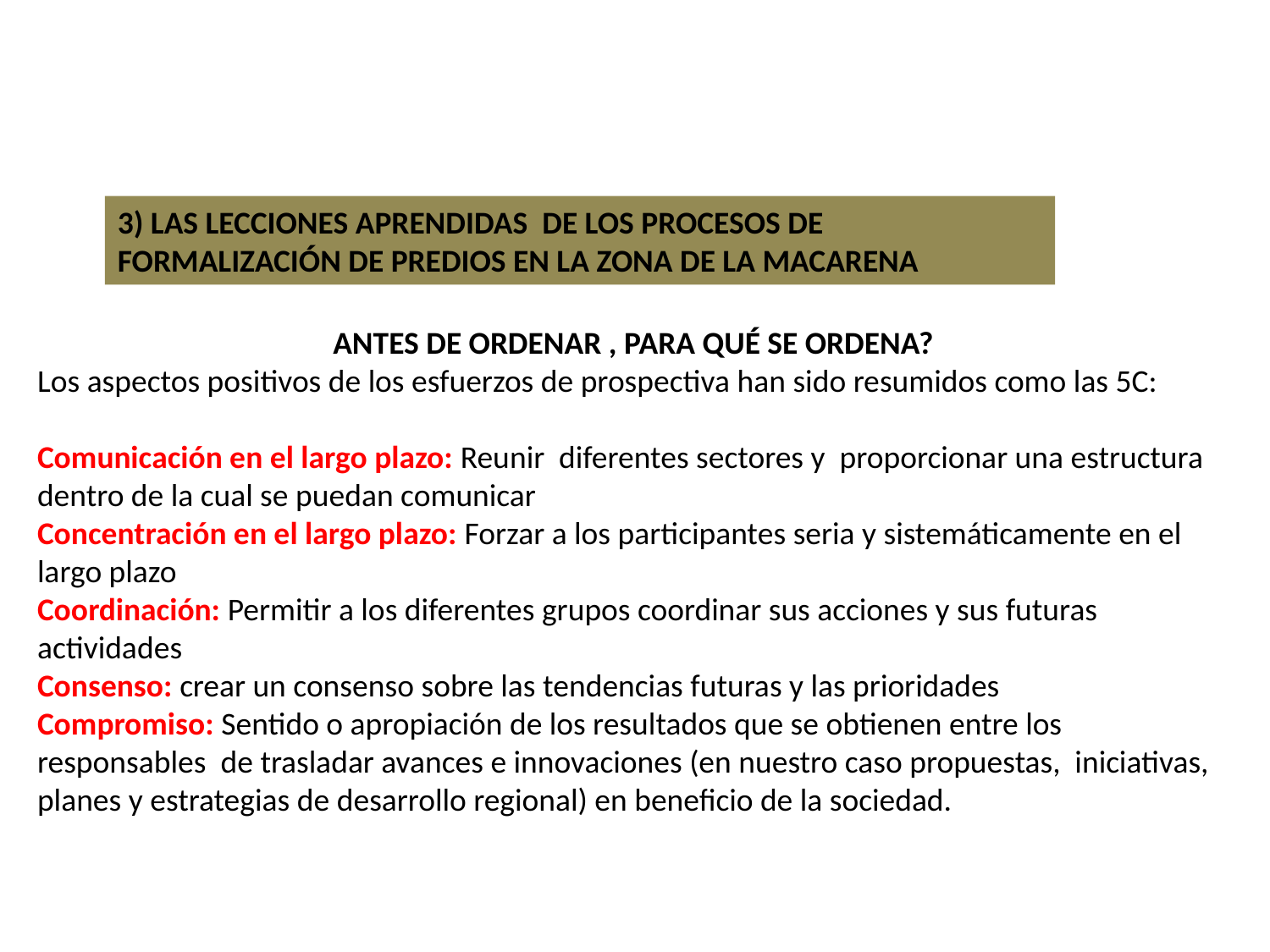

3) LAS LECCIONES APRENDIDAS  DE LOS PROCESOS DE FORMALIZACIÓN DE PREDIOS EN LA ZONA DE LA MACARENA
 ANTES DE ORDENAR , PARA QUÉ SE ORDENA?
Los aspectos positivos de los esfuerzos de prospectiva han sido resumidos como las 5C:

Comunicación en el largo plazo: Reunir  diferentes sectores y  proporcionar una estructura dentro de la cual se puedan comunicar
Concentración en el largo plazo: Forzar a los participantes seria y sistemáticamente en el largo plazo
Coordinación: Permitir a los diferentes grupos coordinar sus acciones y sus futuras actividades
Consenso: crear un consenso sobre las tendencias futuras y las prioridades
Compromiso: Sentido o apropiación de los resultados que se obtienen entre los responsables  de trasladar avances e innovaciones (en nuestro caso propuestas,  iniciativas, planes y estrategias de desarrollo regional) en beneficio de la sociedad.